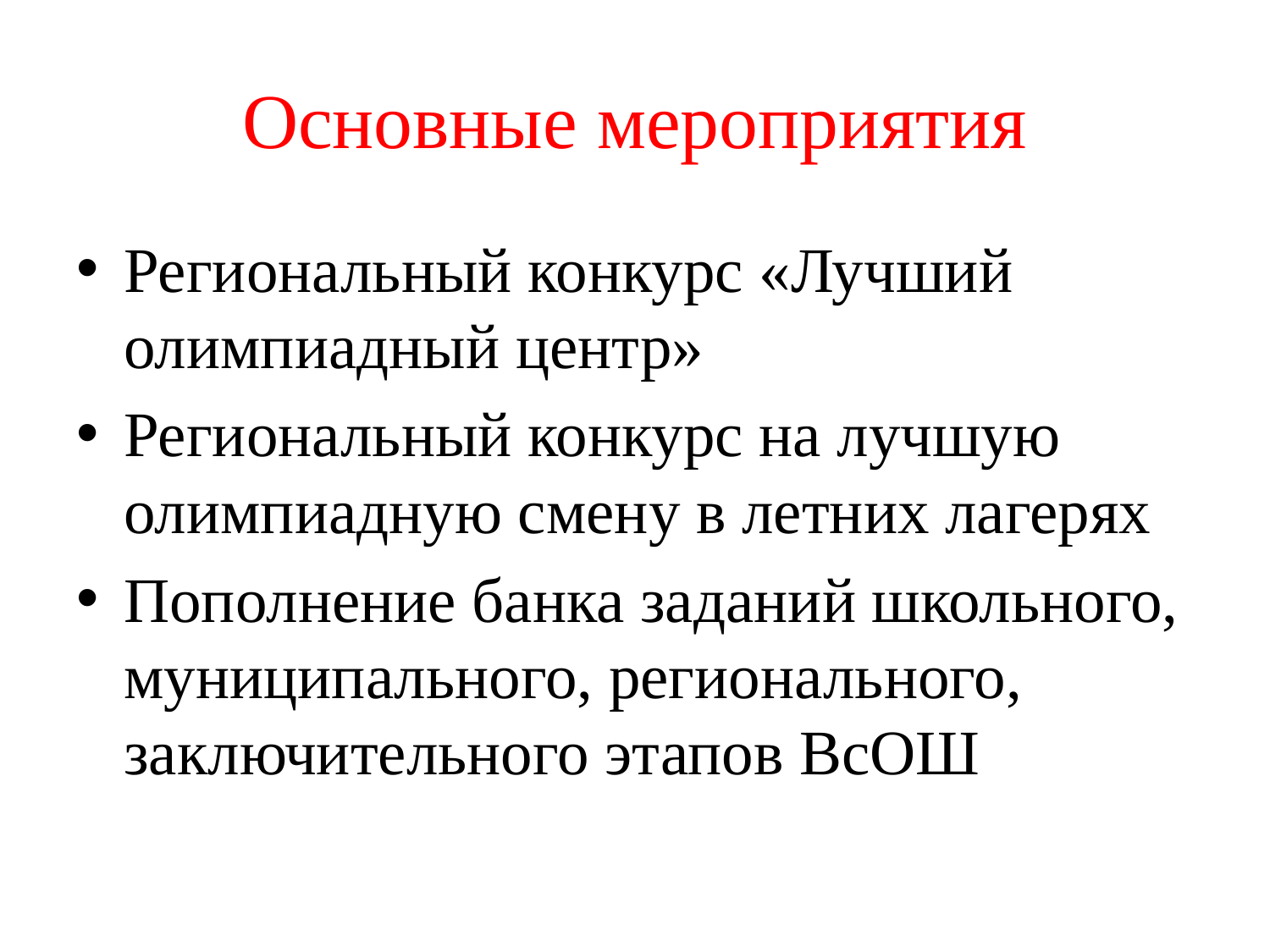

# Основные мероприятия
Региональный конкурс «Лучший олимпиадный центр»
Региональный конкурс на лучшую олимпиадную смену в летних лагерях
Пополнение банка заданий школьного, муниципального, регионального, заключительного этапов ВсОШ